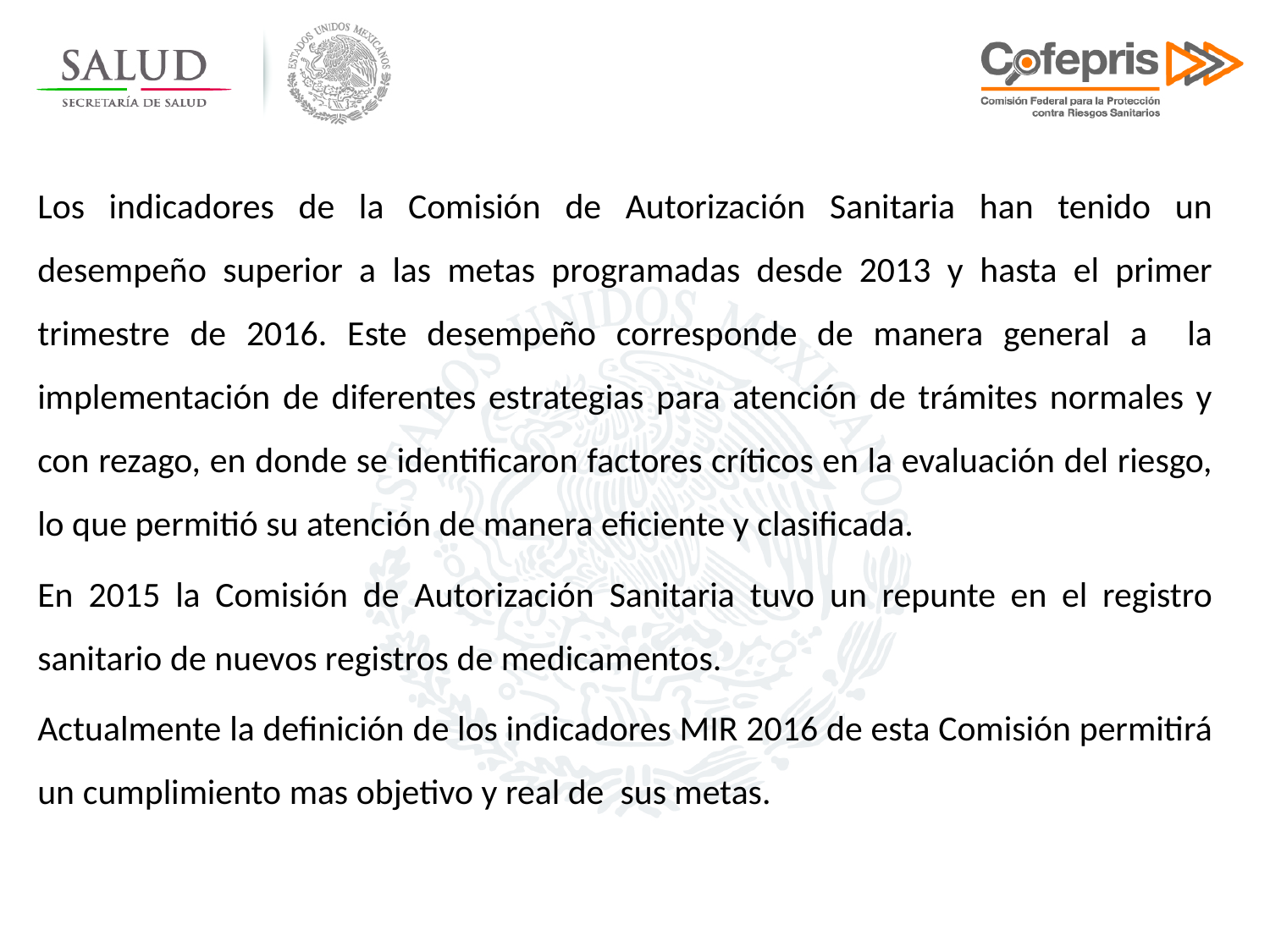

Los indicadores de la Comisión de Autorización Sanitaria han tenido un desempeño superior a las metas programadas desde 2013 y hasta el primer trimestre de 2016. Este desempeño corresponde de manera general a  la implementación de diferentes estrategias para atención de trámites normales y con rezago, en donde se identificaron factores críticos en la evaluación del riesgo, lo que permitió su atención de manera eficiente y clasificada.
En 2015 la Comisión de Autorización Sanitaria tuvo un repunte en el registro sanitario de nuevos registros de medicamentos.
Actualmente la definición de los indicadores MIR 2016 de esta Comisión permitirá un cumplimiento mas objetivo y real de  sus metas.